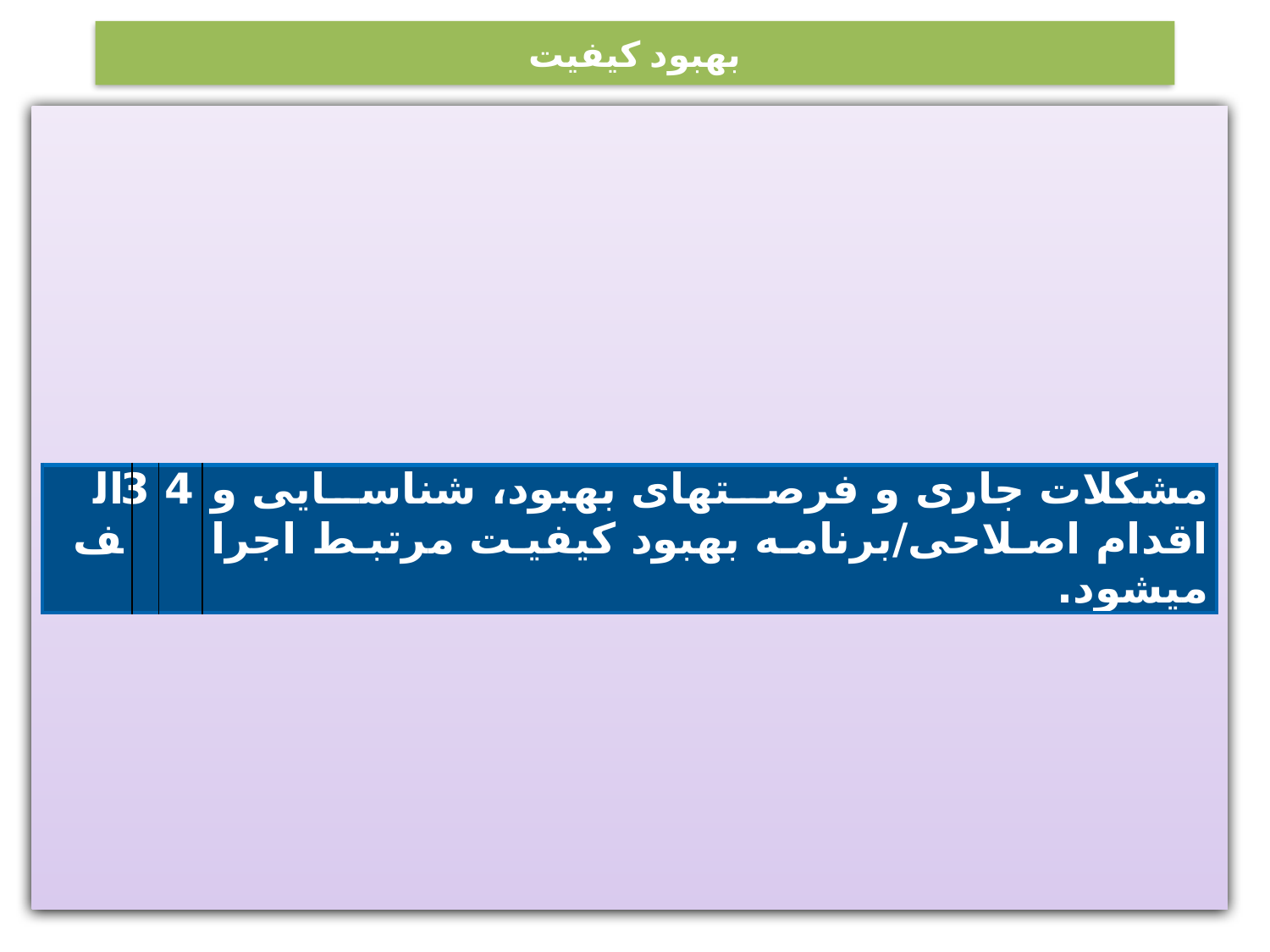

# بهبود کيفيت

| الف | 3 | 4 | مشکلات جاری و فرصت‏های بهبود، شناسایی و اقدام اصلاحی/برنامه بهبود کیفیت مرتبط اجرا می‏شود. |
| --- | --- | --- | --- |